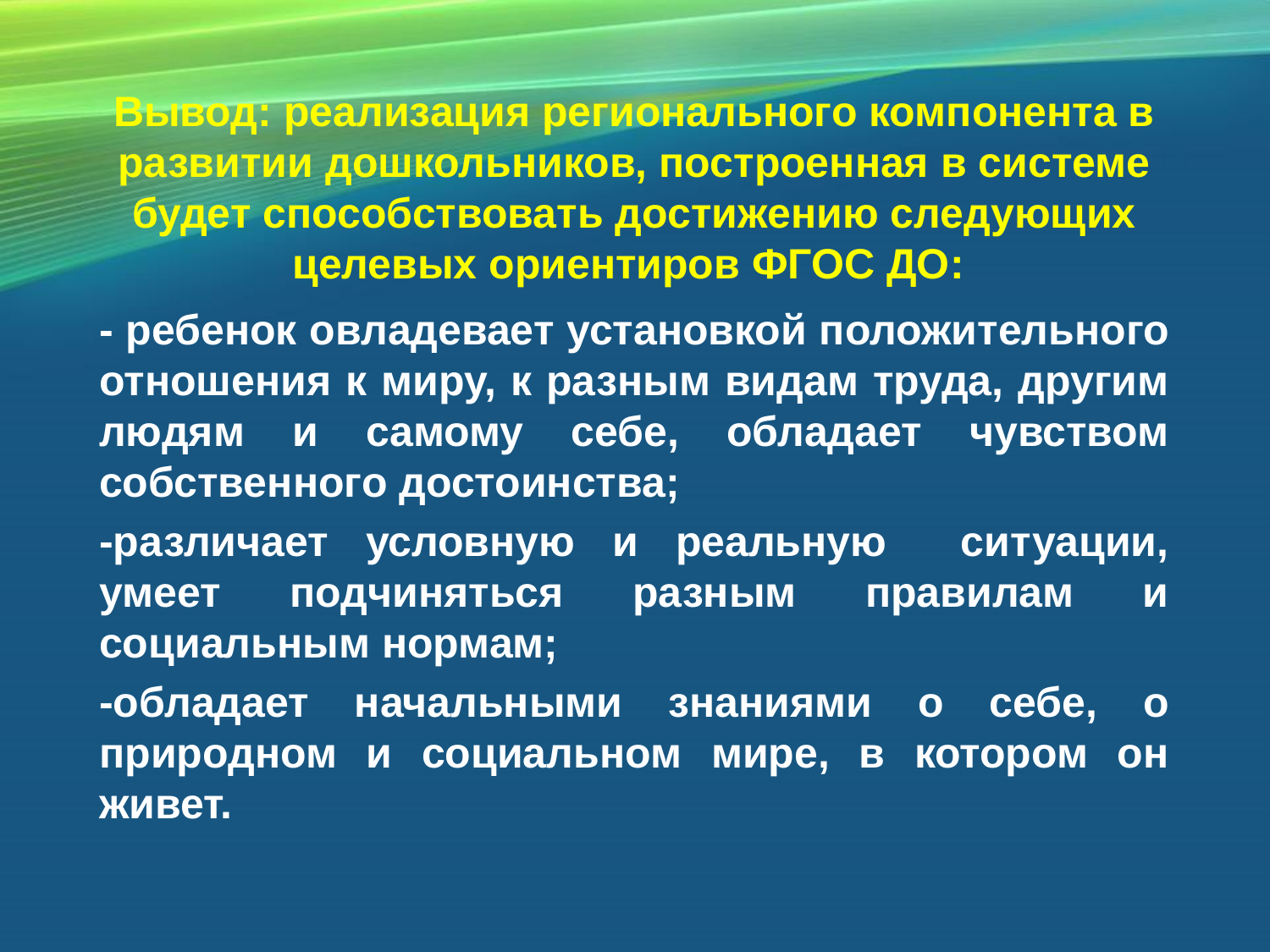

# Вывод: реализация регионального компонента в развитии дошкольников, построенная в системе будет способствовать достижению следующих целевых ориентиров ФГОС ДО:
- ребенок овладевает установкой положительного отношения к миру, к разным видам труда, другим людям и самому себе, обладает чувством собственного достоинства;
-различает условную и реальную  ситуации, умеет подчиняться разным правилам и социальным нормам;
-обладает начальными знаниями о себе, о природном и социальном мире, в котором он живет.